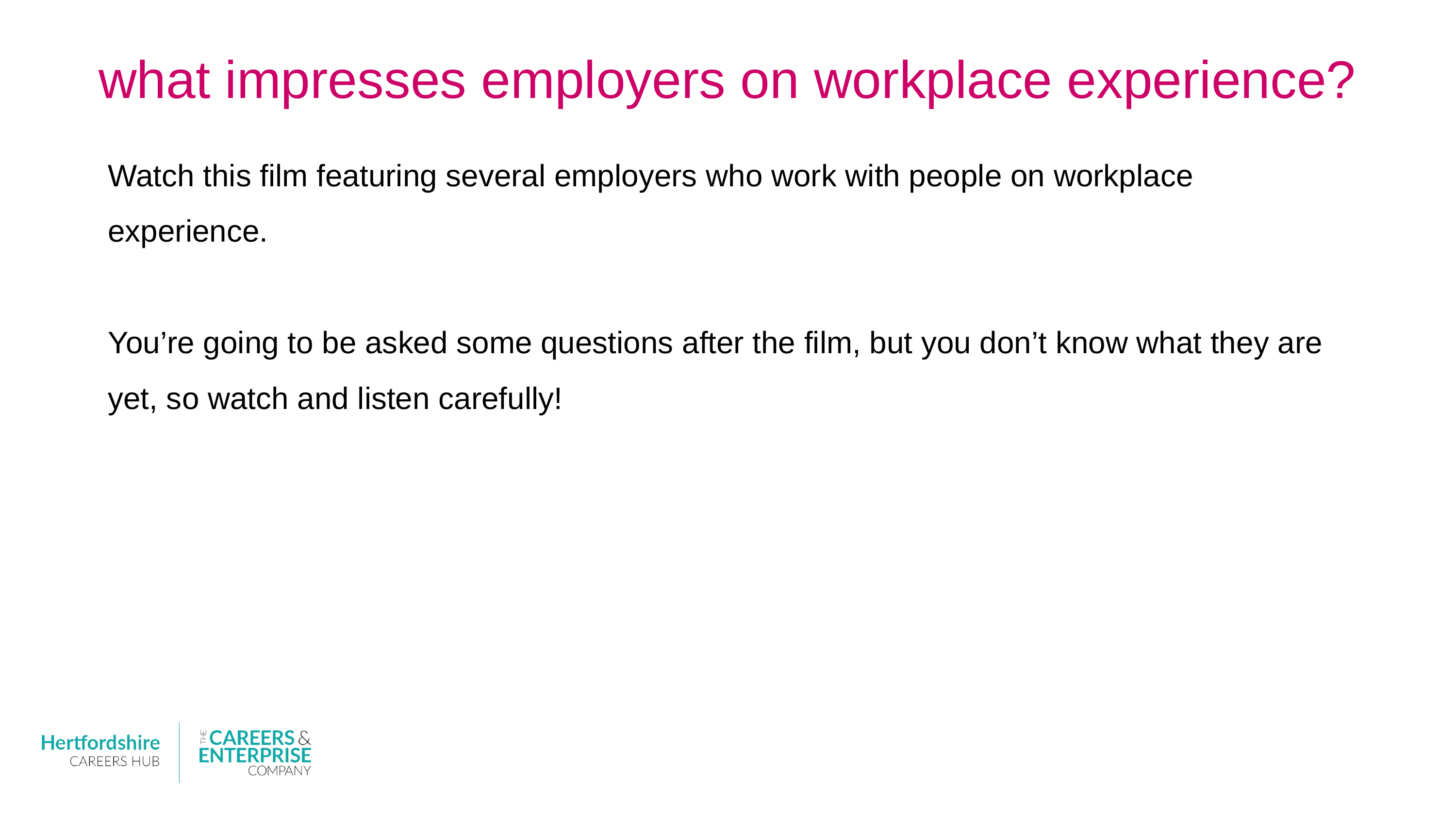

what impresses employers on workplace experience?
Watch this film featuring several employers who work with people on workplace experience.

You’re going to be asked some questions after the film, but you don’t know what they are yet, so watch and listen carefully!